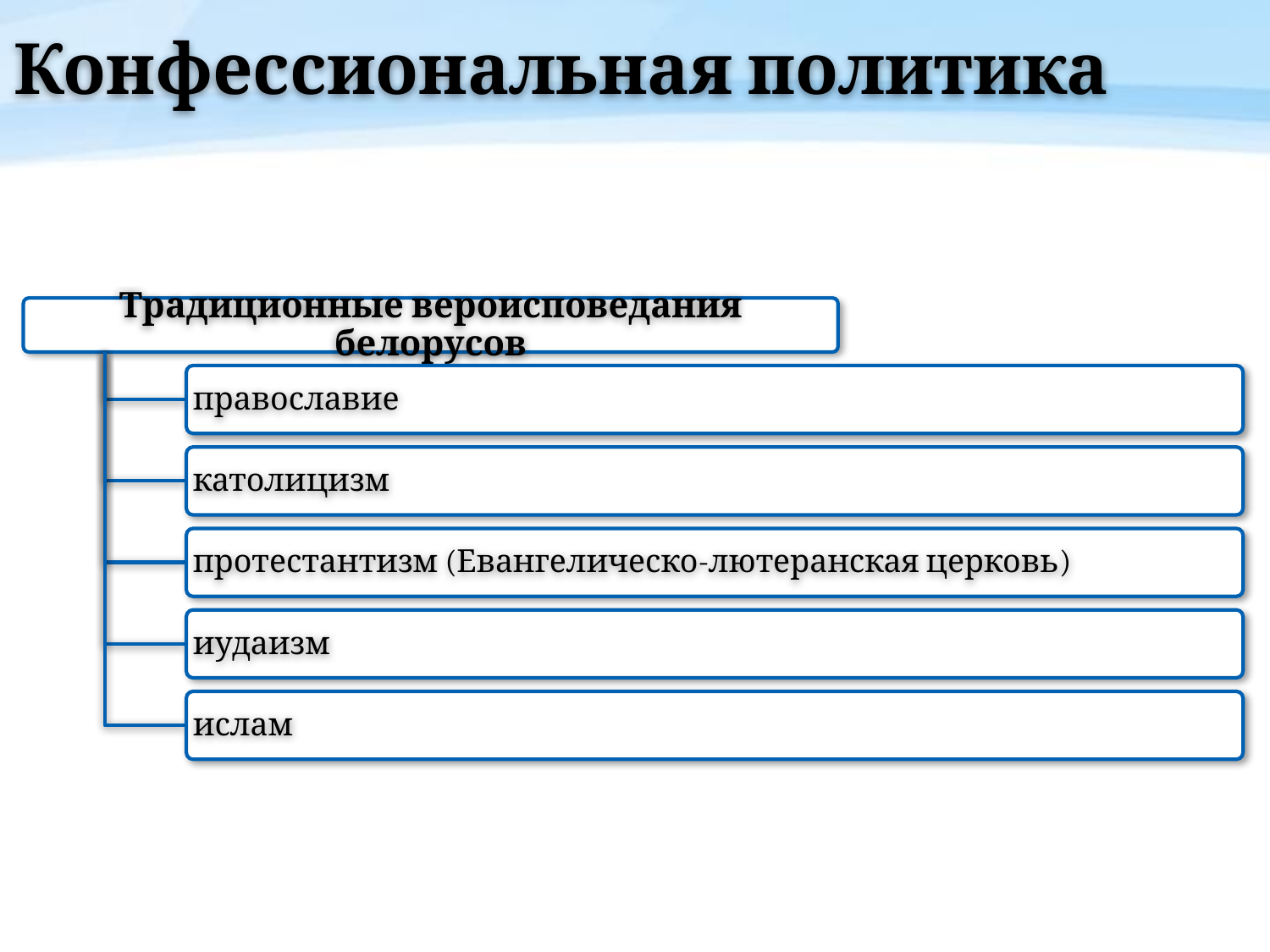

# Конфессиональная политика

Традиционные вероисповедания белорусов

православие

католицизм

протестантизм (Евангелическо-лютеранская церковь)

иудаизм

ислам